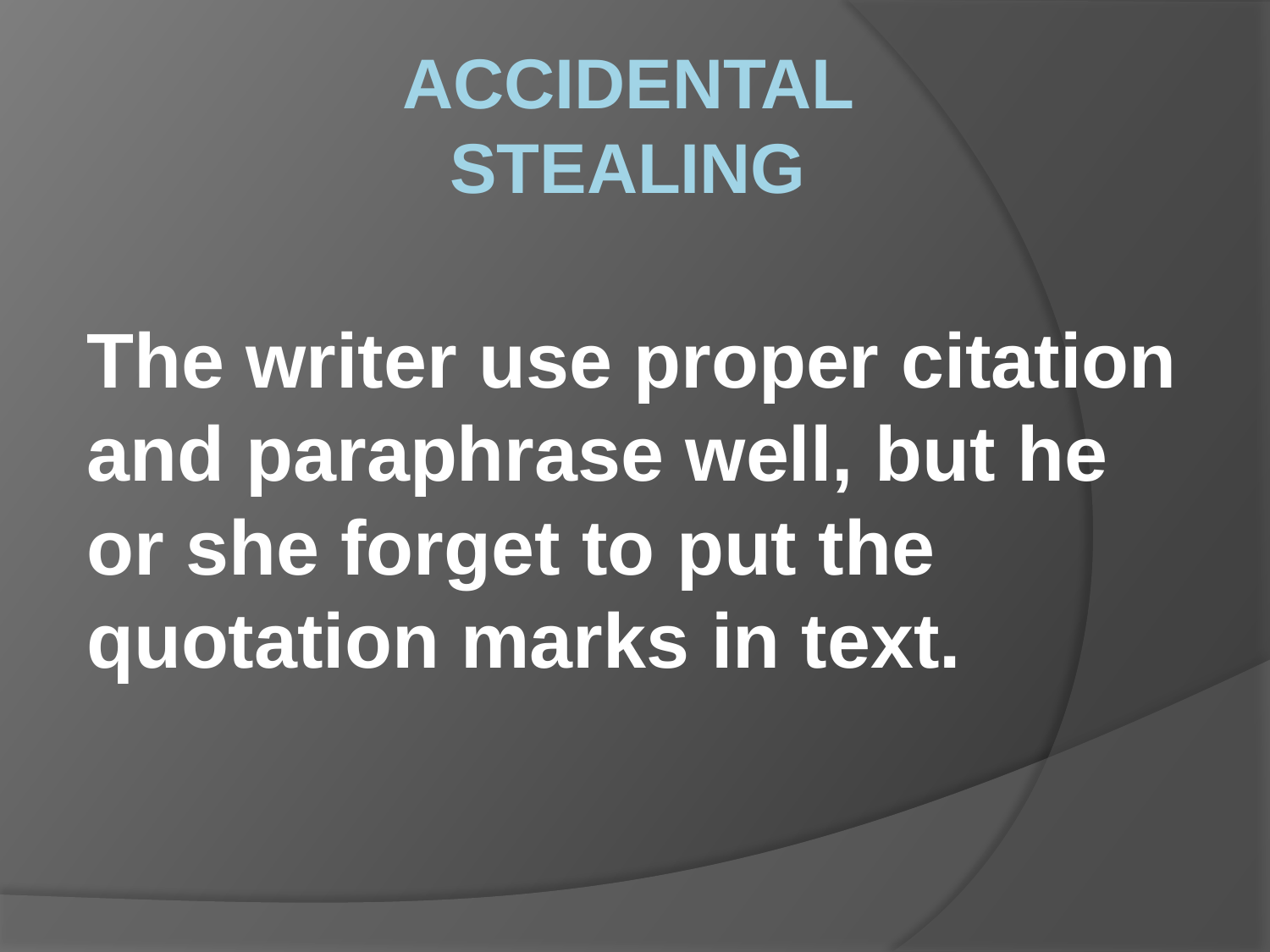

# Accidental stealing
The writer use proper citation and paraphrase well, but he or she forget to put the quotation marks in text.